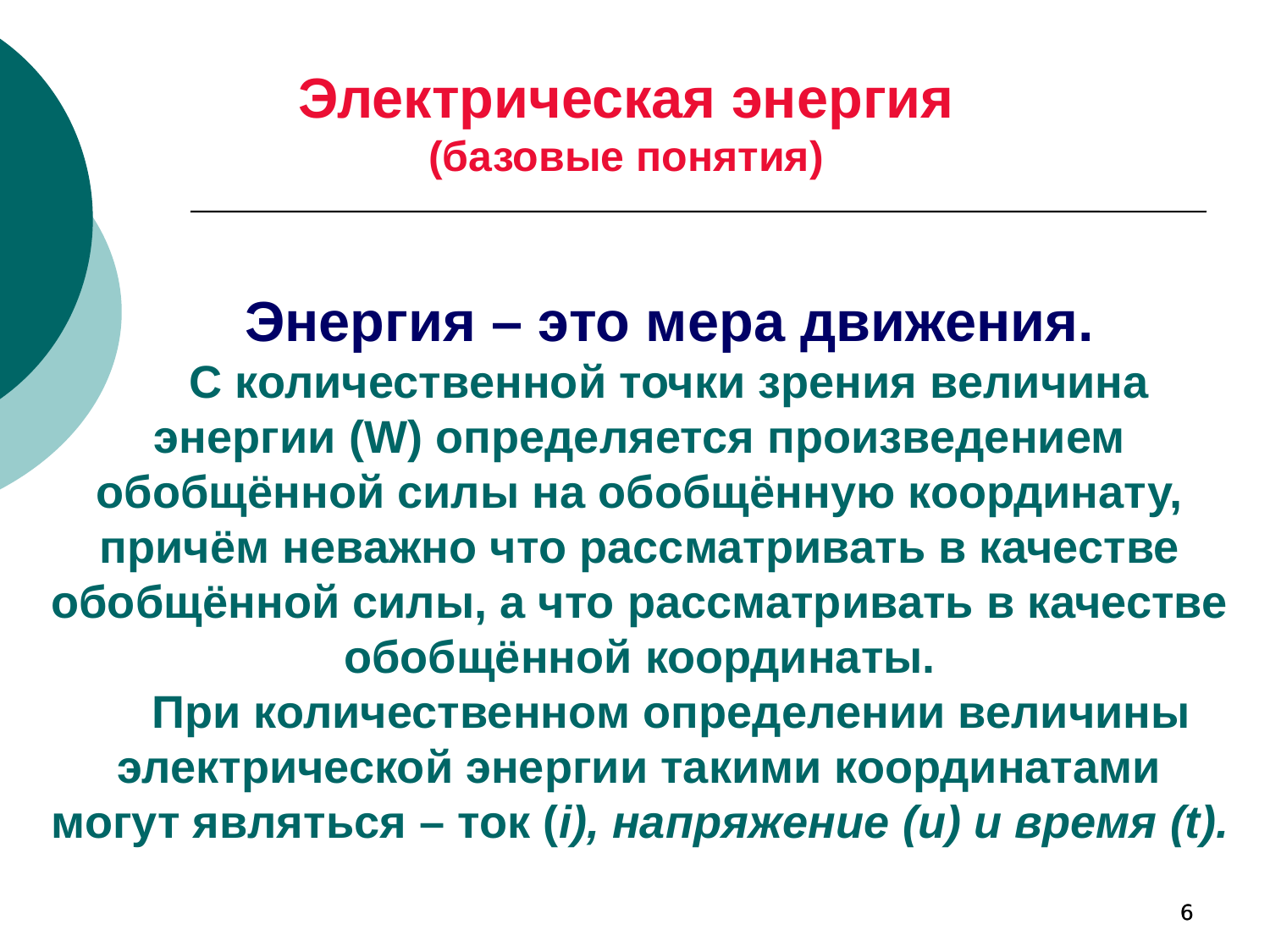

# Электрическая энергия (базовые понятия)
     Энергия – это мера движения.
     С количественной точки зрения величина энергии (W) определяется произведением обобщённой силы на обобщённую координату, причём неважно что рассматривать в качестве обобщённой силы, а что рассматривать в качестве обобщённой координаты.
     При количественном определении величины электрической энергии такими координатами могут являться – ток (i), напряжение (u) и время (t).
6
6